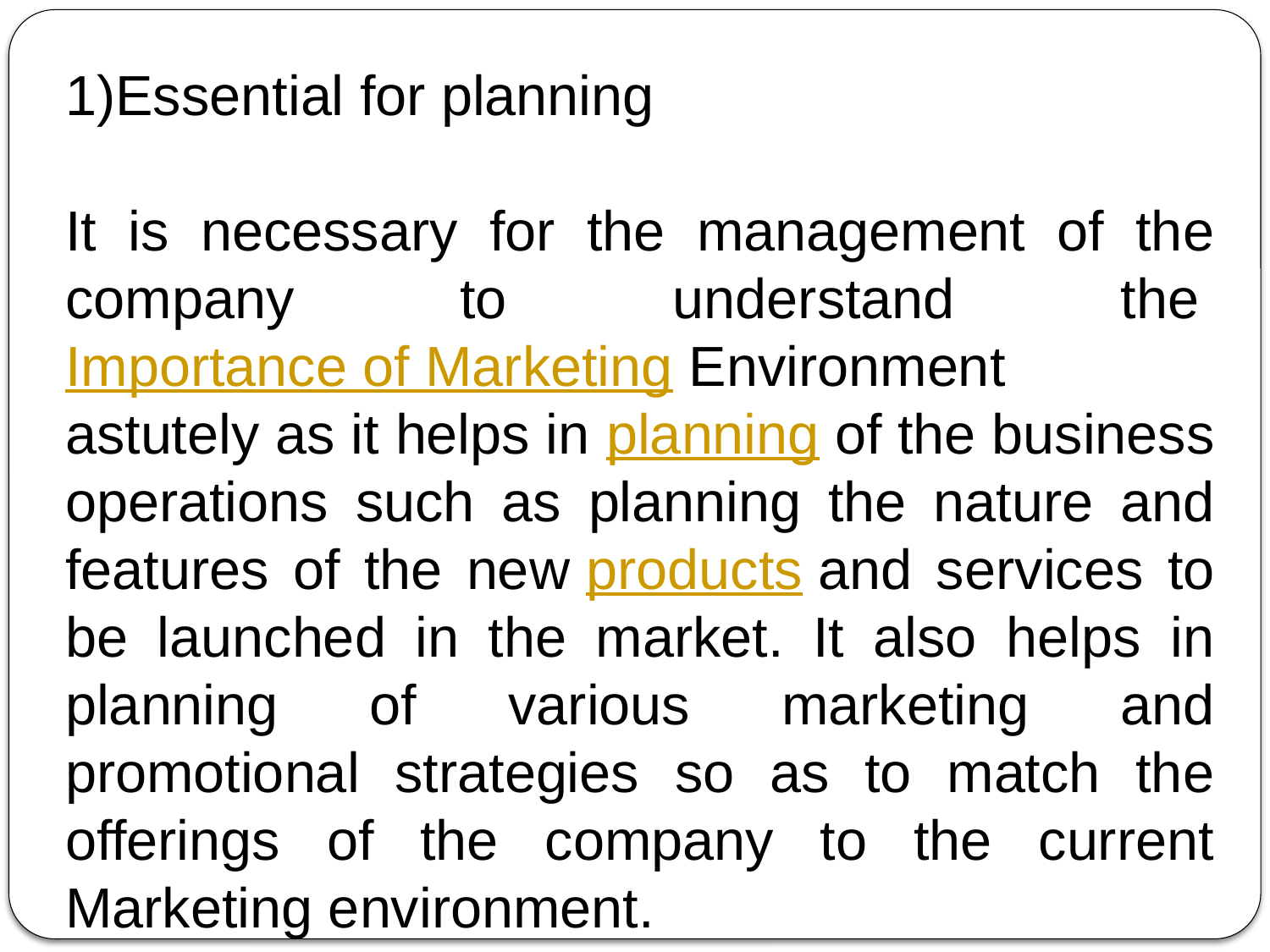

Essential for planning

It is necessary for the management of the company to understand the Importance of Marketing Environment astutely as it helps in planning of the business operations such as planning the nature and features of the new products and services to be launched in the market. It also helps in planning of various marketing and promotional strategies so as to match the offerings of the company to the current Marketing environment.